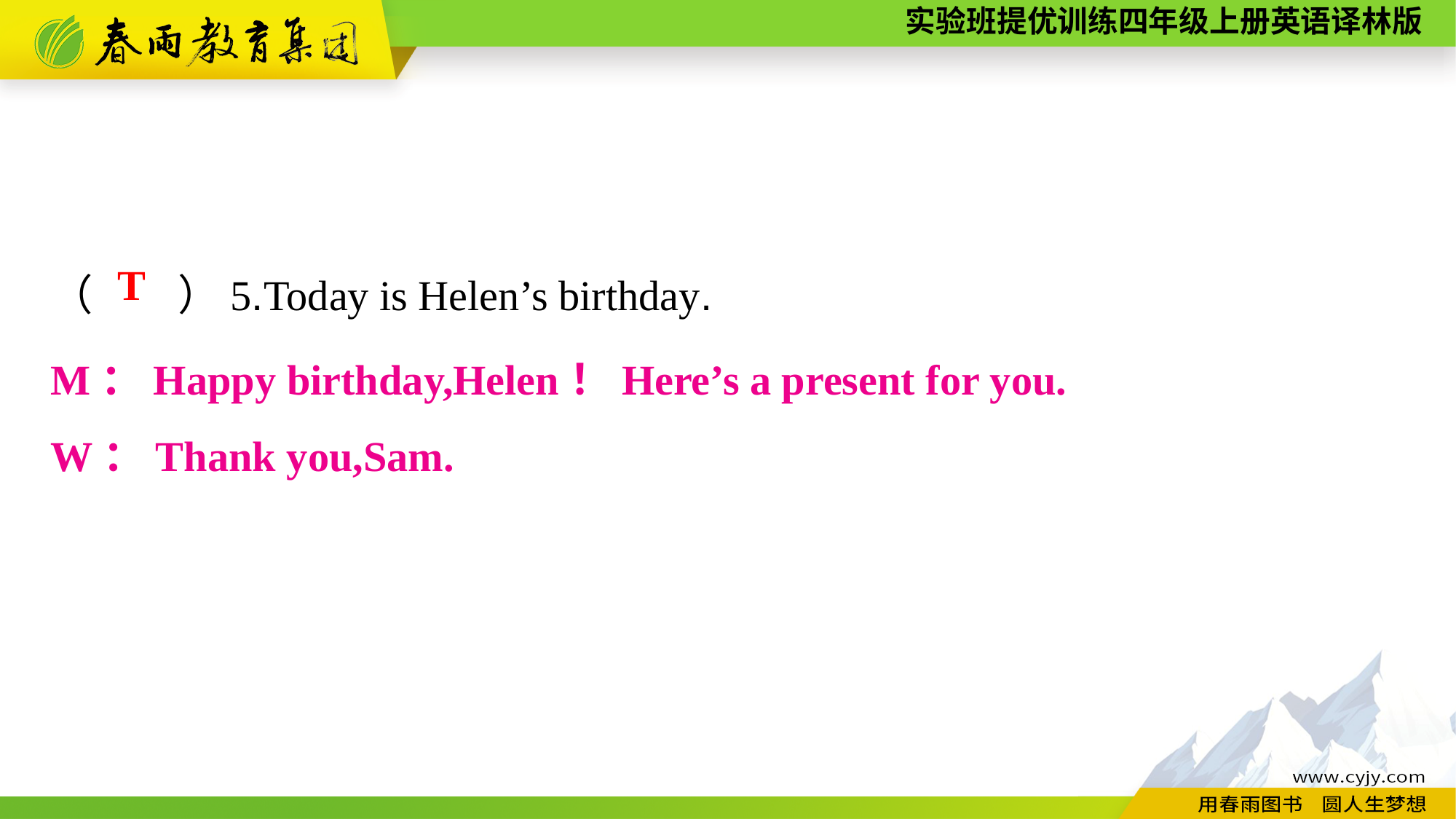

（　　）5.Today is Helen’s birthday.
T
M：Happy birthday,Helen！Here’s a present for you.
W：Thank you,Sam.